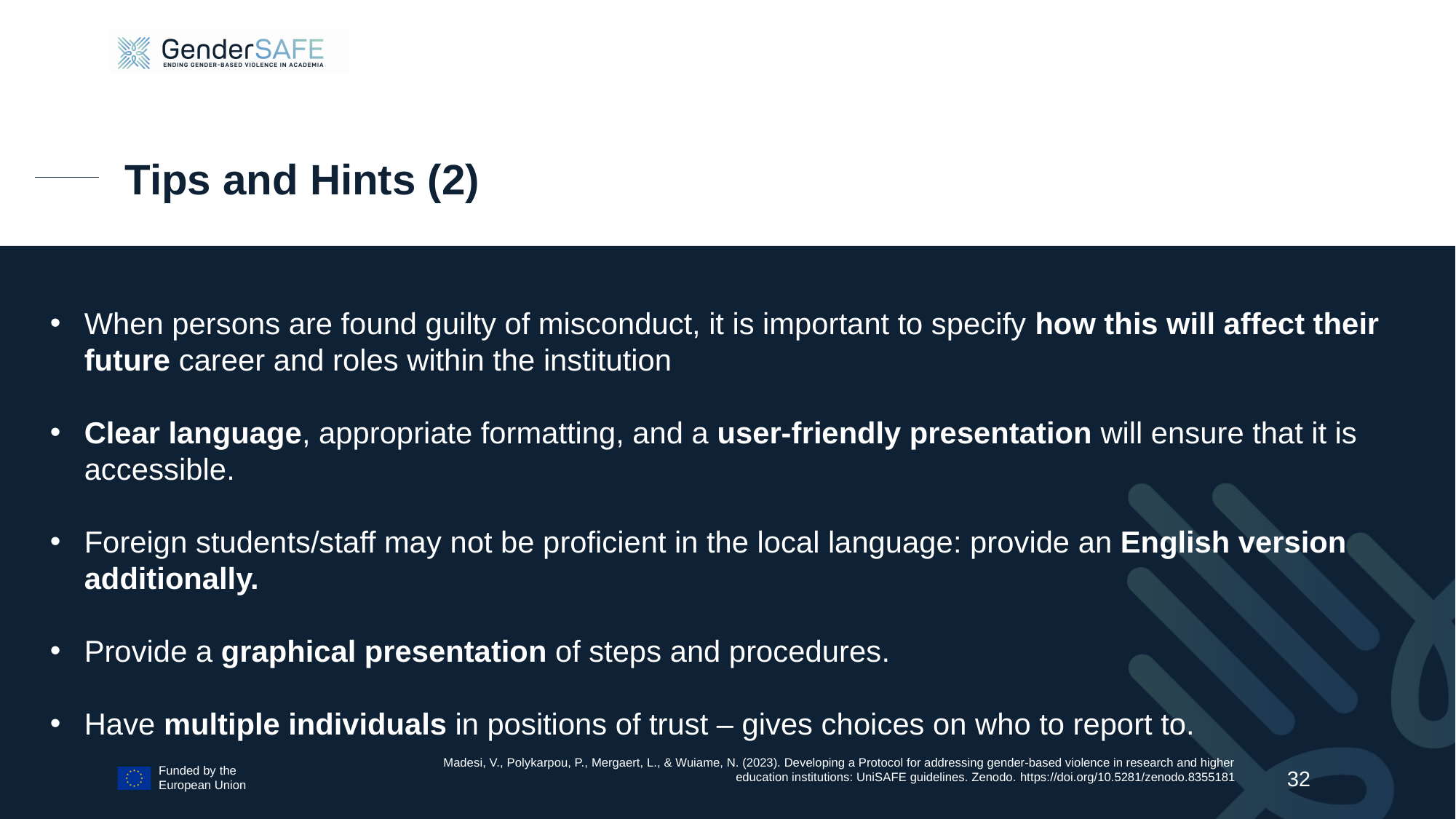

# Tips and Hints (2)
When persons are found guilty of misconduct, it is important to specify how this will affect their future career and roles within the institution

Clear language, appropriate formatting, and a user-friendly presentation will ensure that it is accessible.

Foreign students/staff may not be proficient in the local language: provide an English version additionally.

Provide a graphical presentation of steps and procedures.

Have multiple individuals in positions of trust – gives choices on who to report to.

Madesi, V., Polykarpou, P., Mergaert, L., & Wuiame, N. (2023). Developing a Protocol for addressing gender-based violence in research and higher education institutions: UniSAFE guidelines. Zenodo. https://doi.org/10.5281/zenodo.8355181